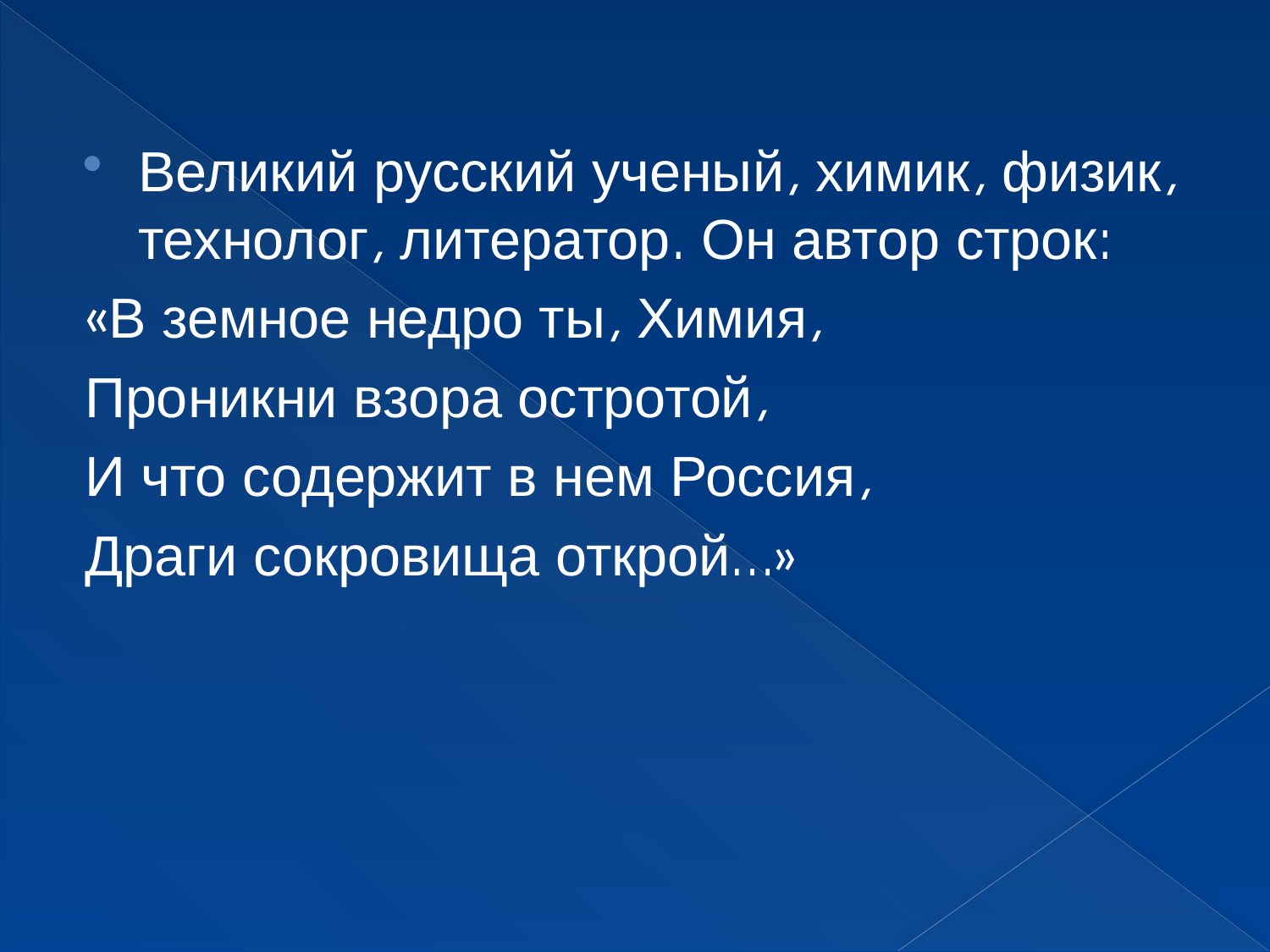

Великий русский ученый, химик, физик, технолог, литератор. Он автор строк:
«В земное недро ты, Химия,
Проникни взора остротой,
И что содержит в нем Россия,
Драги сокровища открой…»